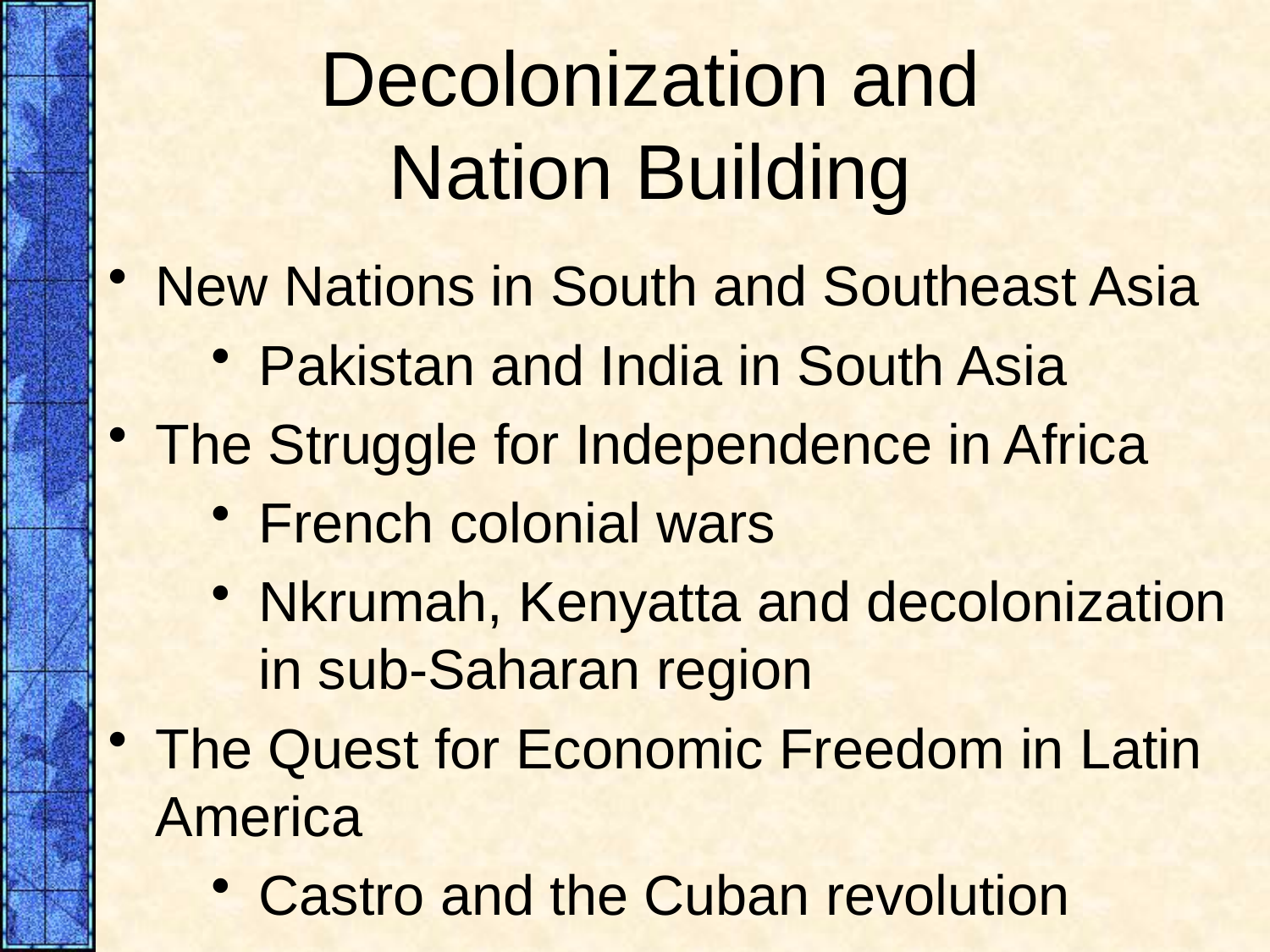

# Decolonization and Nation Building
New Nations in South and Southeast Asia
Pakistan and India in South Asia
The Struggle for Independence in Africa
French colonial wars
Nkrumah, Kenyatta and decolonization in sub-Saharan region
The Quest for Economic Freedom in Latin America
Castro and the Cuban revolution